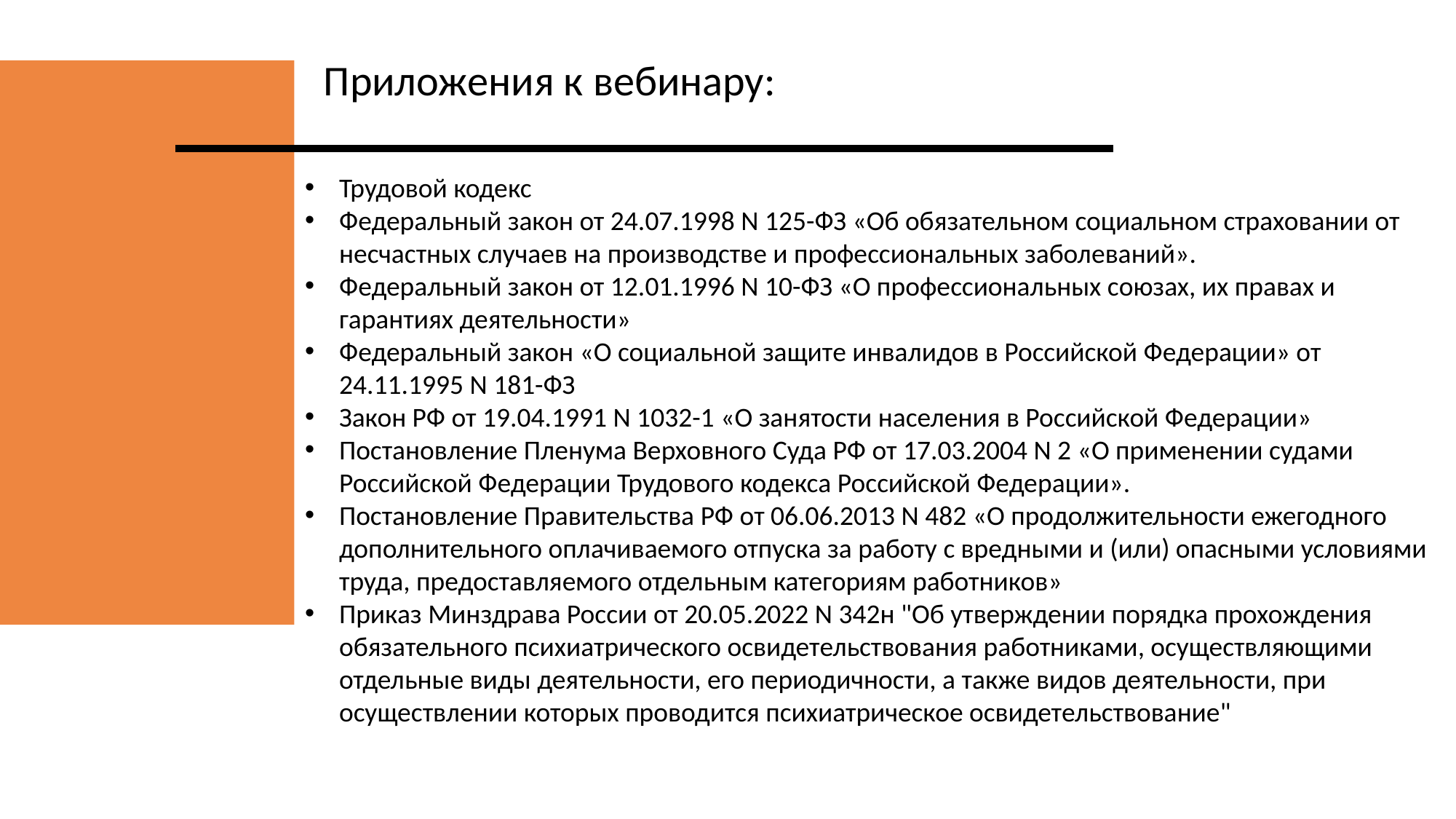

Приложения к вебинару:

Трудовой кодекс
Федеральный закон от 24.07.1998 N 125-ФЗ «Об обязательном социальном страховании от несчастных случаев на производстве и профессиональных заболеваний».
Федеральный закон от 12.01.1996 N 10-ФЗ «О профессиональных союзах, их правах и гарантиях деятельности»
Федеральный закон «О социальной защите инвалидов в Российской Федерации» от 24.11.1995 N 181-ФЗ
Закон РФ от 19.04.1991 N 1032-1 «О занятости населения в Российской Федерации»
Постановление Пленума Верховного Суда РФ от 17.03.2004 N 2 «О применении судами Российской Федерации Трудового кодекса Российской Федерации».
Постановление Правительства РФ от 06.06.2013 N 482 «О продолжительности ежегодного дополнительного оплачиваемого отпуска за работу с вредными и (или) опасными условиями труда, предоставляемого отдельным категориям работников»
Приказ Минздрава России от 20.05.2022 N 342н "Об утверждении порядка прохождения обязательного психиатрического освидетельствования работниками, осуществляющими отдельные виды деятельности, его периодичности, а также видов деятельности, при осуществлении которых проводится психиатрическое освидетельствование"